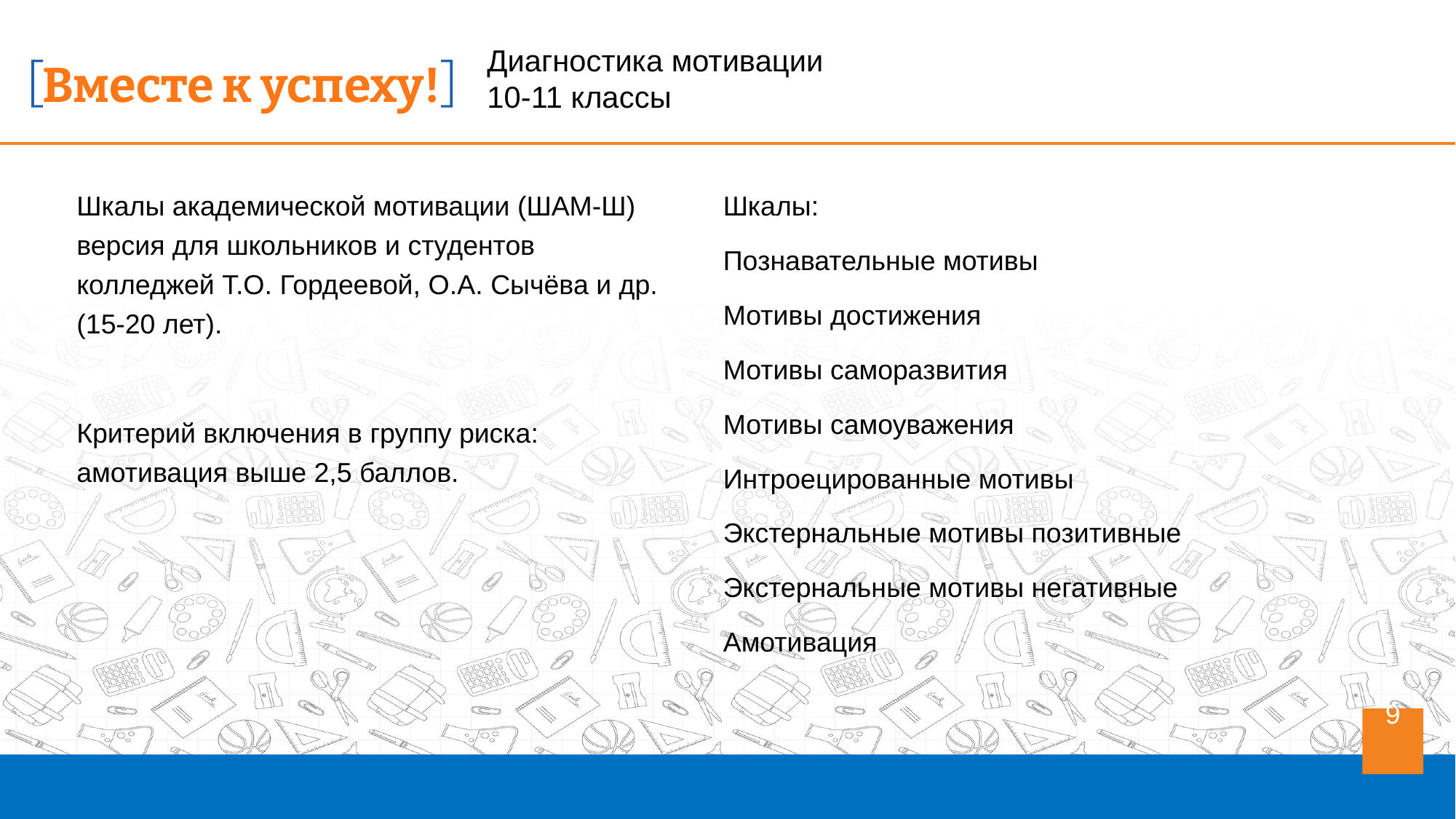

Диагностика мотивации
10-11 классы
Шкалы академической мотивации (ШАМ-Ш) версия для школьников и студентов колледжей Т.О. Гордеевой, О.А. Сычёва и др. (15-20 лет).

Критерий включения в группу риска: амотивация выше 2,5 баллов.
Шкалы:
Познавательные мотивы
Мотивы достижения
Мотивы саморазвития
Мотивы самоуважения
Интроецированные мотивы
Экстернальные мотивы позитивные
Экстернальные мотивы негативные
Амотивация